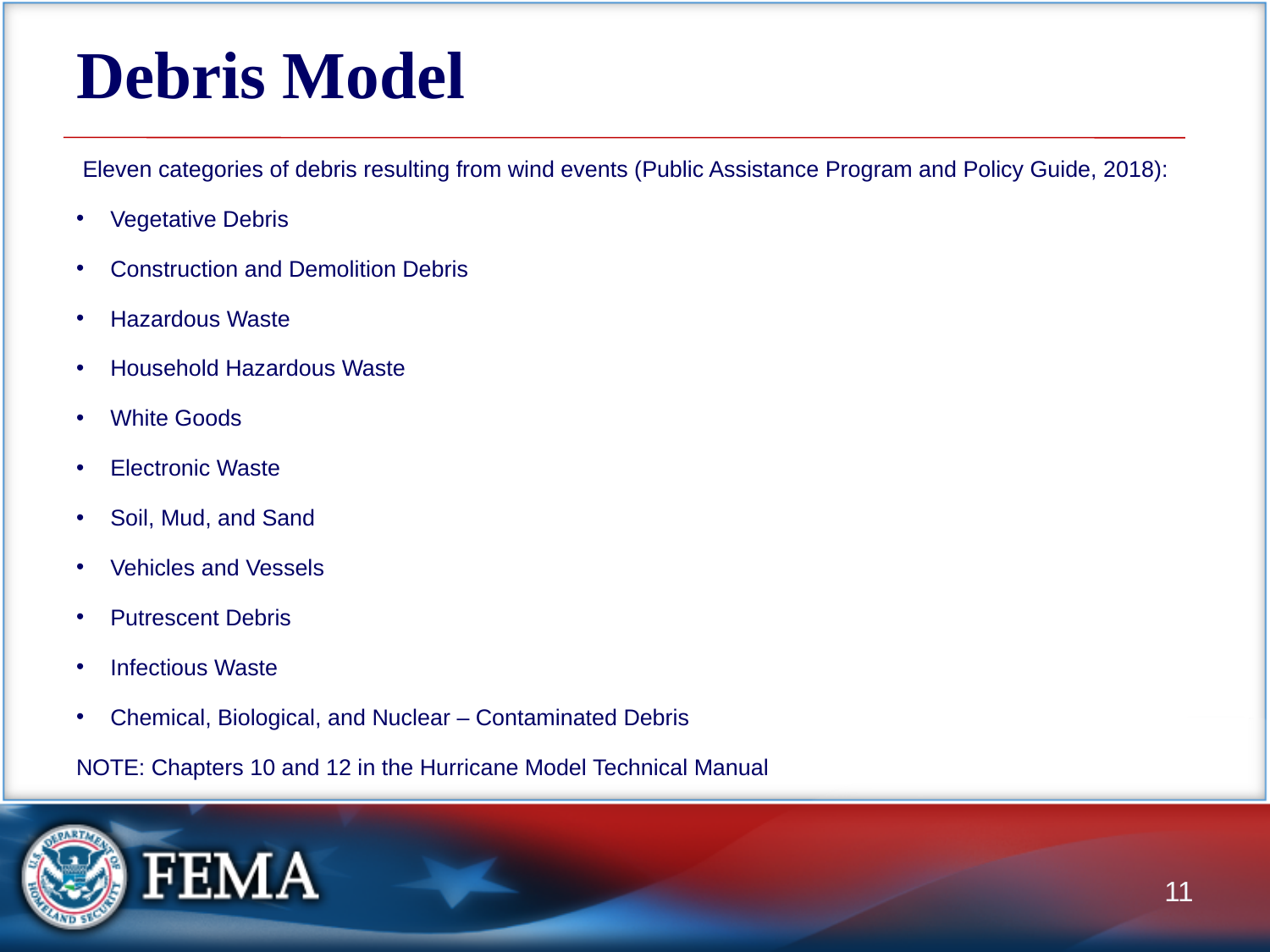

# Debris Model
 Eleven categories of debris resulting from wind events (Public Assistance Program and Policy Guide, 2018):
Vegetative Debris
Construction and Demolition Debris
Hazardous Waste
Household Hazardous Waste
White Goods
Electronic Waste
Soil, Mud, and Sand
Vehicles and Vessels
Putrescent Debris
Infectious Waste
Chemical, Biological, and Nuclear – Contaminated Debris
NOTE: Chapters 10 and 12 in the Hurricane Model Technical Manual
11